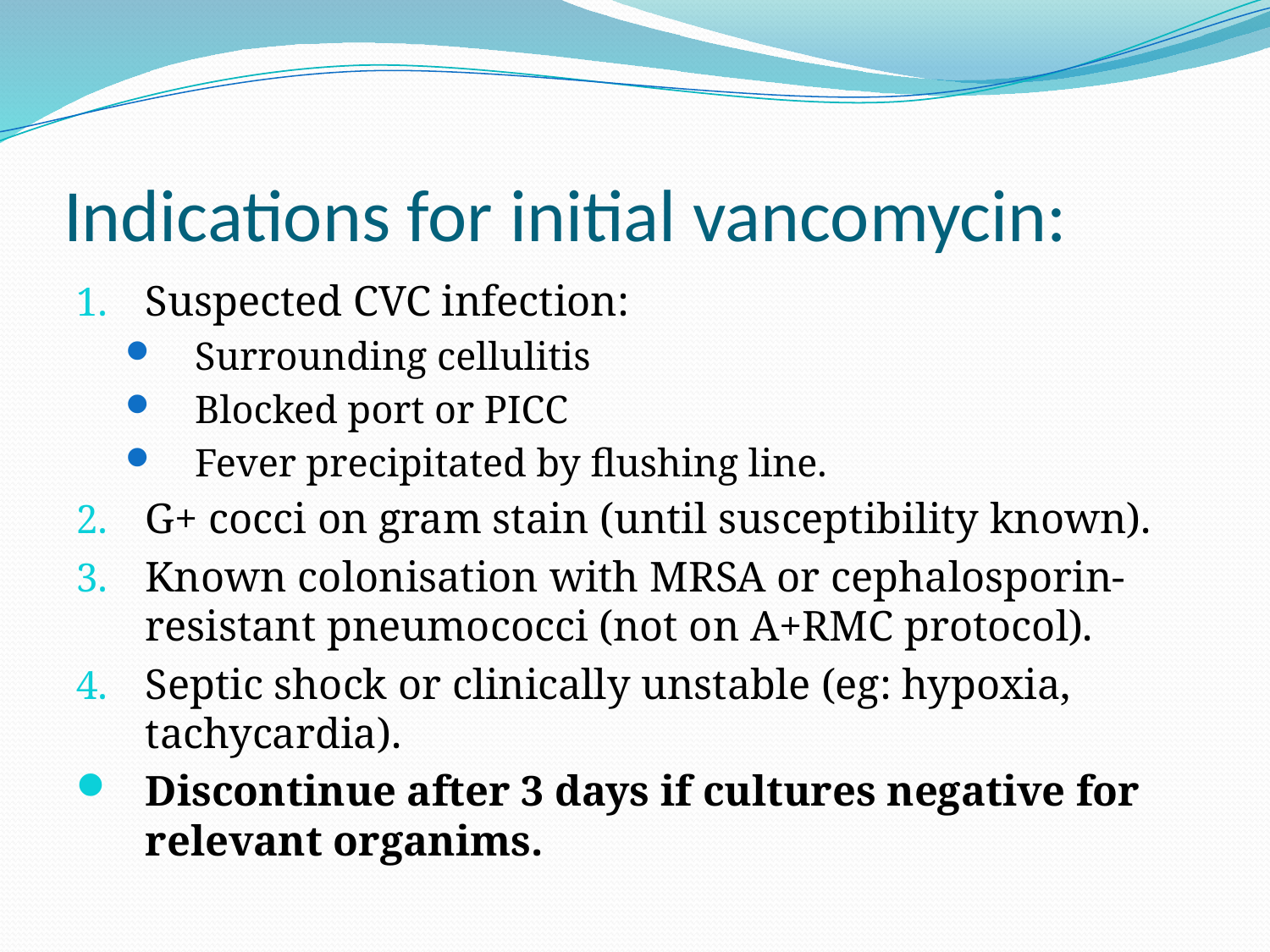

# Indications for initial vancomycin:
Suspected CVC infection:
Surrounding cellulitis
Blocked port or PICC
Fever precipitated by flushing line.
G+ cocci on gram stain (until susceptibility known).
Known colonisation with MRSA or cephalosporin-resistant pneumococci (not on A+RMC protocol).
Septic shock or clinically unstable (eg: hypoxia, tachycardia).
Discontinue after 3 days if cultures negative for relevant organims.